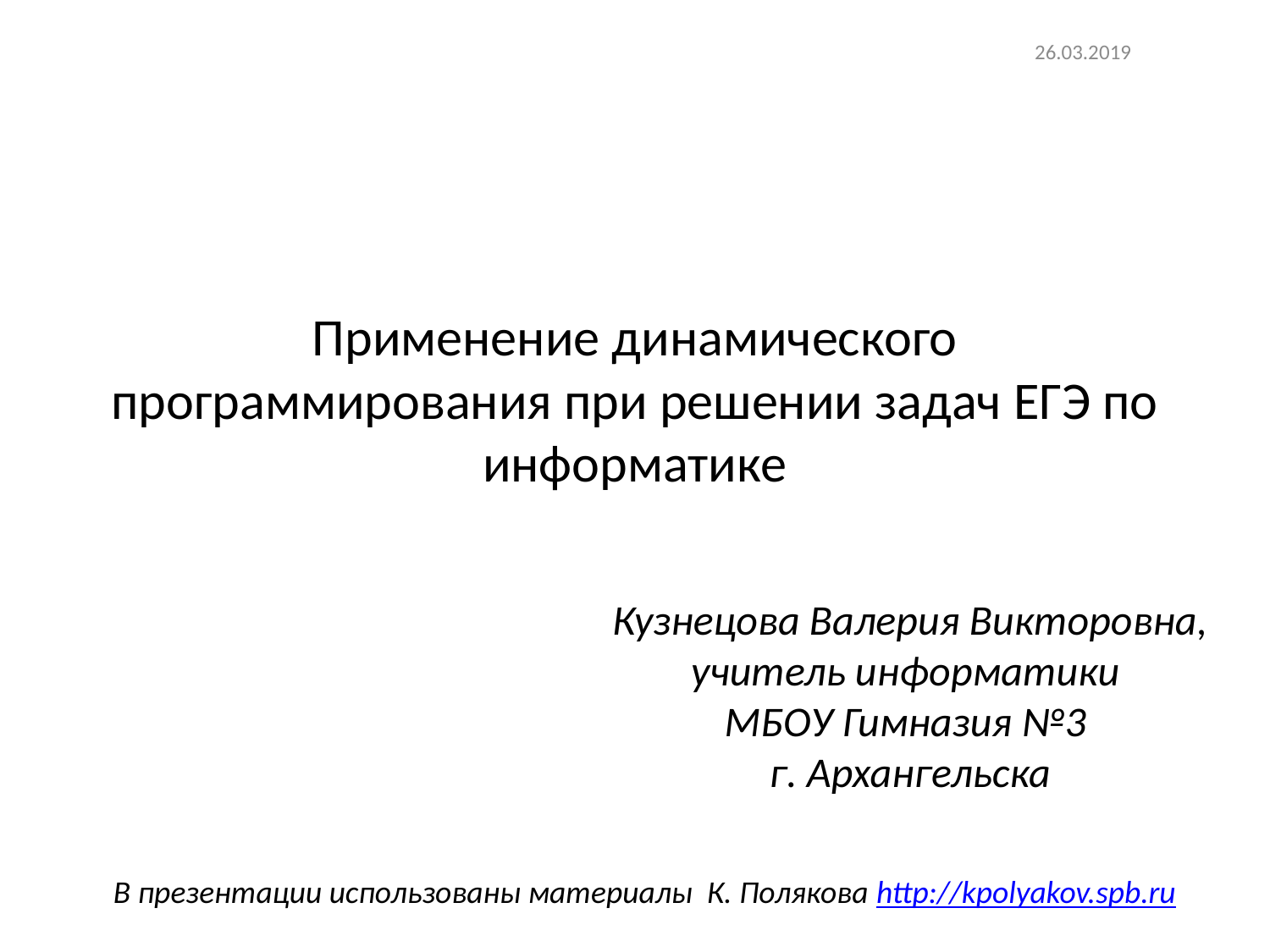

26.03.2019
# Применение динамического программирования при решении задач ЕГЭ по информатике
Кузнецова Валерия Викторовна,
учитель информатики
МБОУ Гимназия №3
г. Архангельска
В презентации использованы материалы  К. Полякова http://kpolyakov.spb.ru